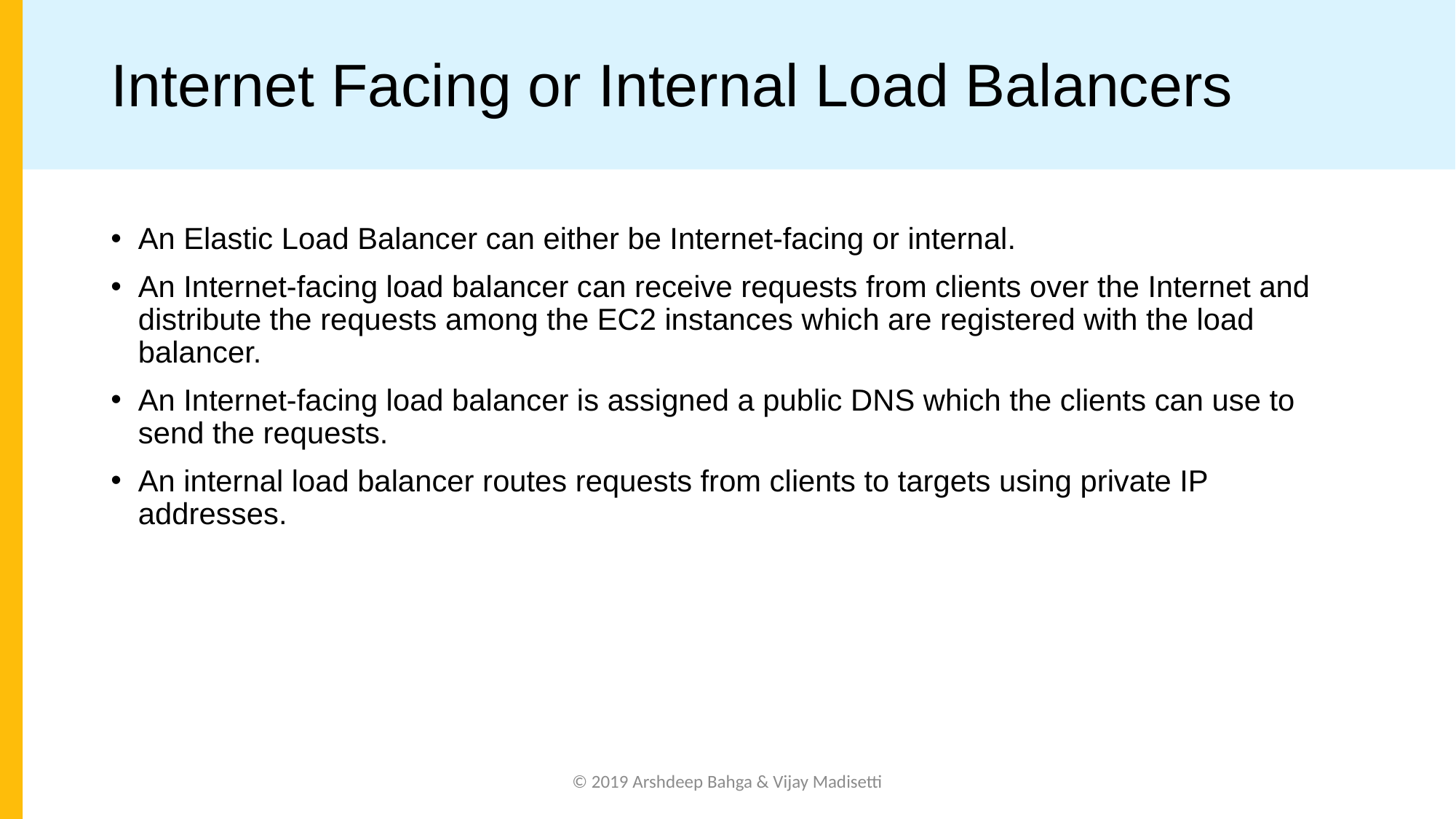

# Internet Facing or Internal Load Balancers
An Elastic Load Balancer can either be Internet-facing or internal.
An Internet-facing load balancer can receive requests from clients over the Internet and distribute the requests among the EC2 instances which are registered with the load balancer.
An Internet-facing load balancer is assigned a public DNS which the clients can use to send the requests.
An internal load balancer routes requests from clients to targets using private IP addresses.
© 2019 Arshdeep Bahga & Vijay Madisetti